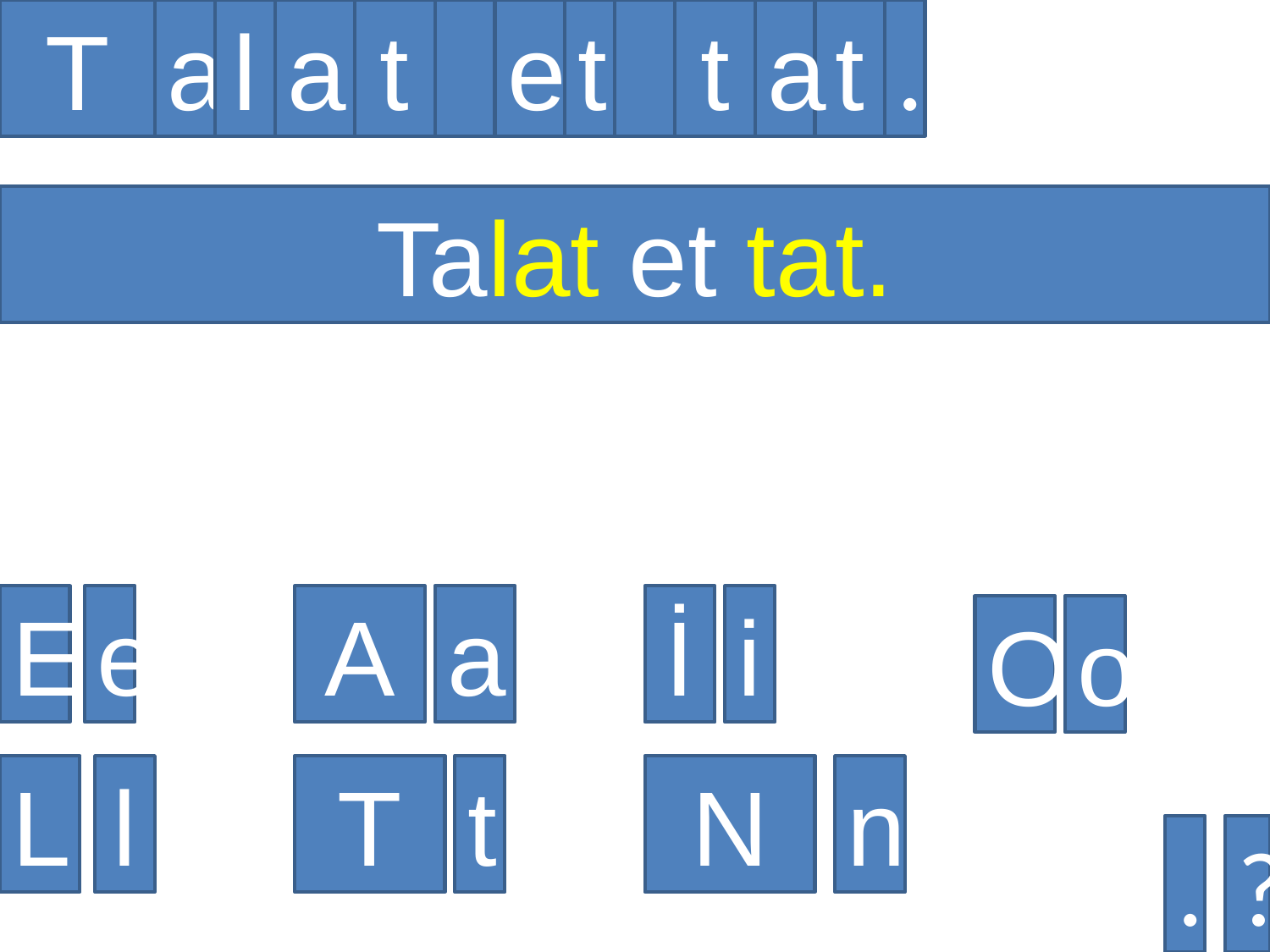

T
a
l
a
t

e
t

t
a
t
.
Talat et tat.
E
e
A
a
İ
i
O
o
L
l
T
t
N
n
.
?